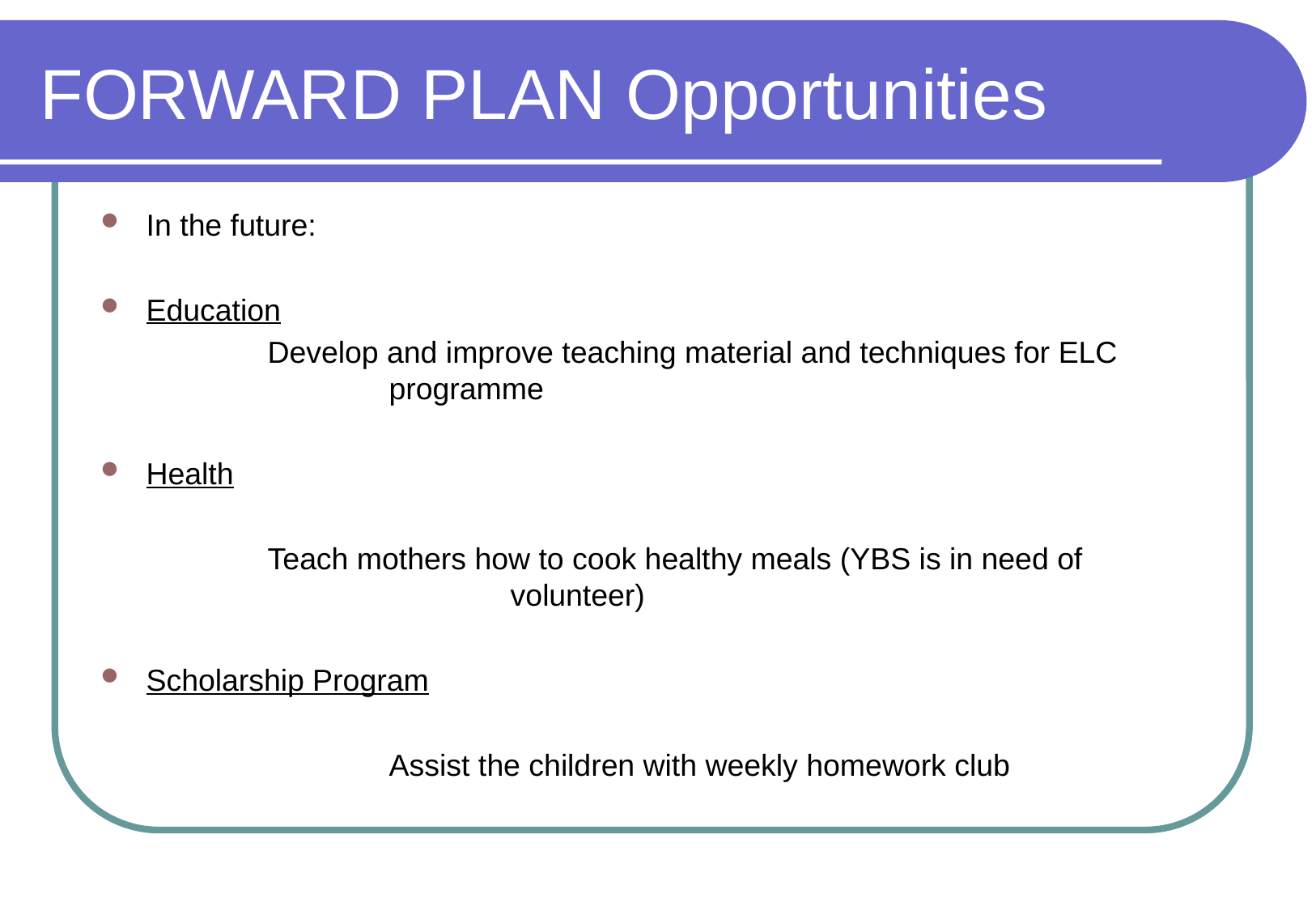

# FORWARD PLAN Opportunities
In the future:

Education
		Develop and improve teaching material and techniques for ELC 		programme

Health

		Teach mothers how to cook healthy meals (YBS is in need of 				volunteer)

Scholarship Program

			Assist the children with weekly homework club